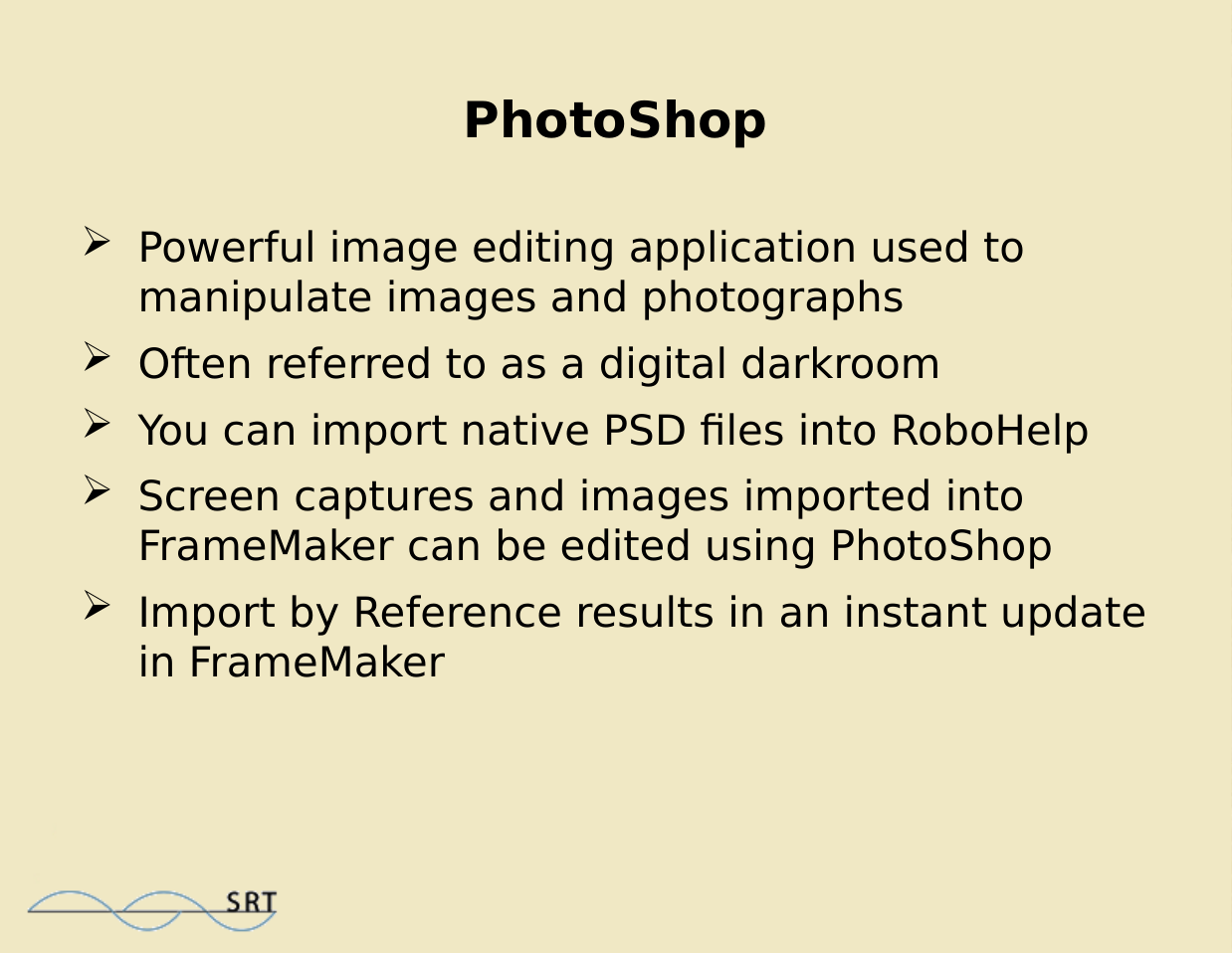

# PhotoShop
Powerful image editing application used to manipulate images and photographs
Often referred to as a digital darkroom
You can import native PSD files into RoboHelp
Screen captures and images imported into FrameMaker can be edited using PhotoShop
Import by Reference results in an instant update in FrameMaker